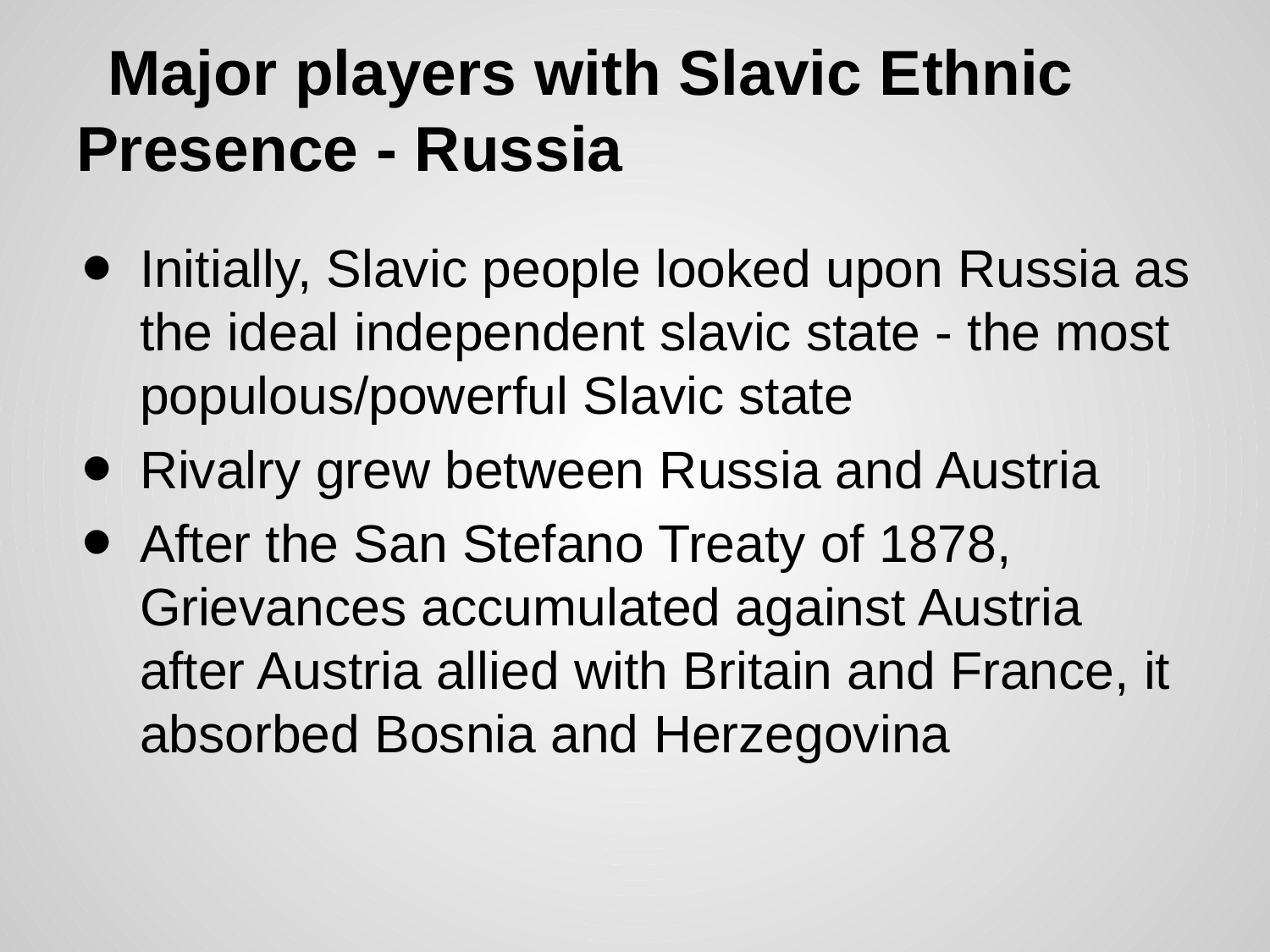

# Major players with Slavic Ethnic Presence - Russia
Initially, Slavic people looked upon Russia as the ideal independent slavic state - the most populous/powerful Slavic state
Rivalry grew between Russia and Austria
After the San Stefano Treaty of 1878, Grievances accumulated against Austria after Austria allied with Britain and France, it absorbed Bosnia and Herzegovina